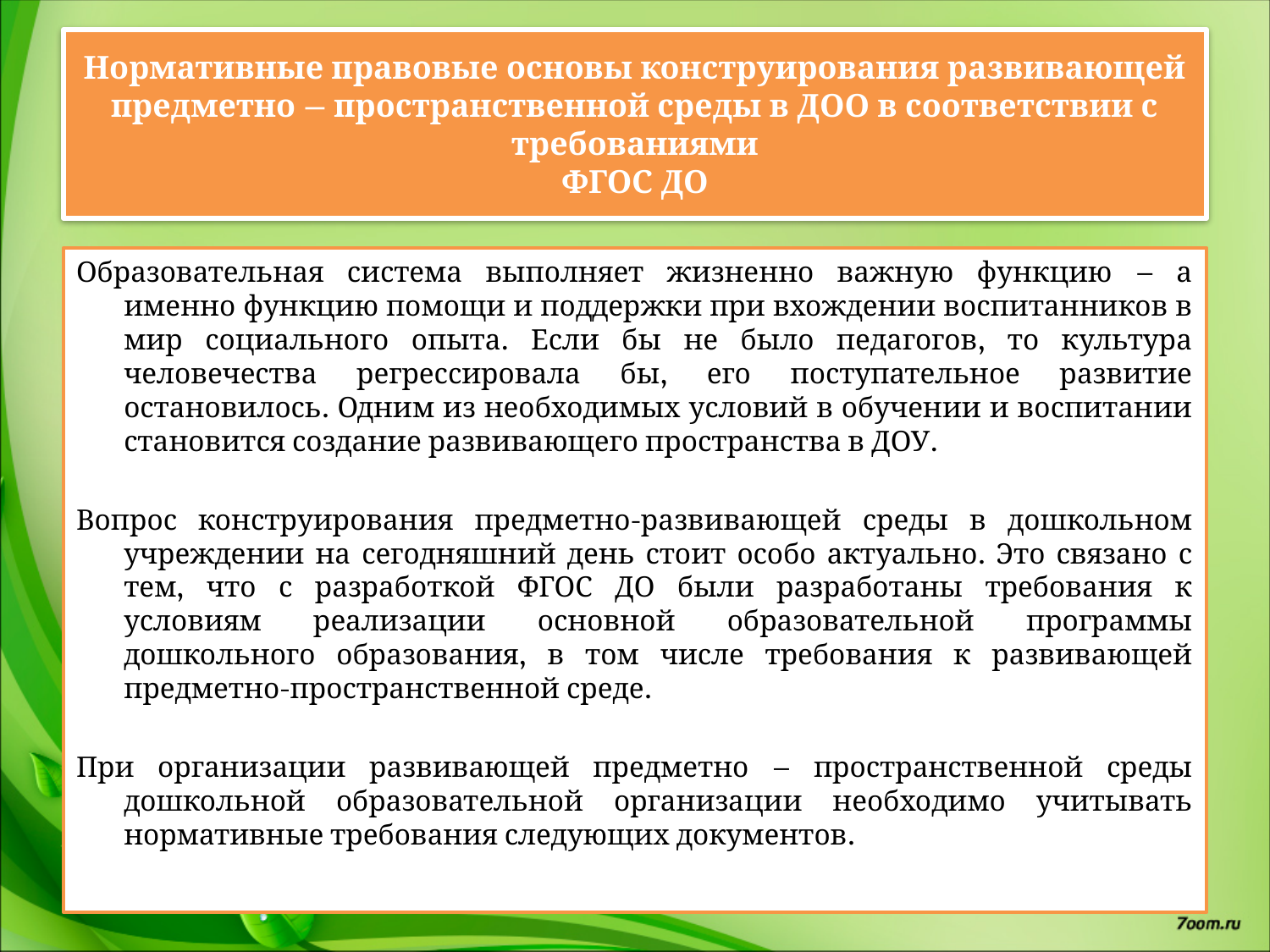

# Нормативные правовые основы конструирования развивающей предметно – пространственной среды в ДОО в соответствии с требованиями ФГОС ДО
Образовательная система выполняет жизненно важную функцию – а именно функцию помощи и поддержки при вхождении воспитанников в мир социального опыта. Если бы не было педагогов, то культура человечества регрессировала бы, его поступательное развитие остановилось. Одним из необходимых условий в обучении и воспитании становится создание развивающего пространства в ДОУ.

Вопрос конструирования предметно-развивающей среды в дошкольном учреждении на сегодняшний день стоит особо актуально. Это связано с тем, что с разработкой ФГОС ДО были разработаны требования к условиям реализации основной образовательной программы дошкольного образования, в том числе требования к развивающей предметно-пространственной среде.

При организации развивающей предметно – пространственной среды дошкольной образовательной организации необходимо учитывать нормативные требования следующих документов.